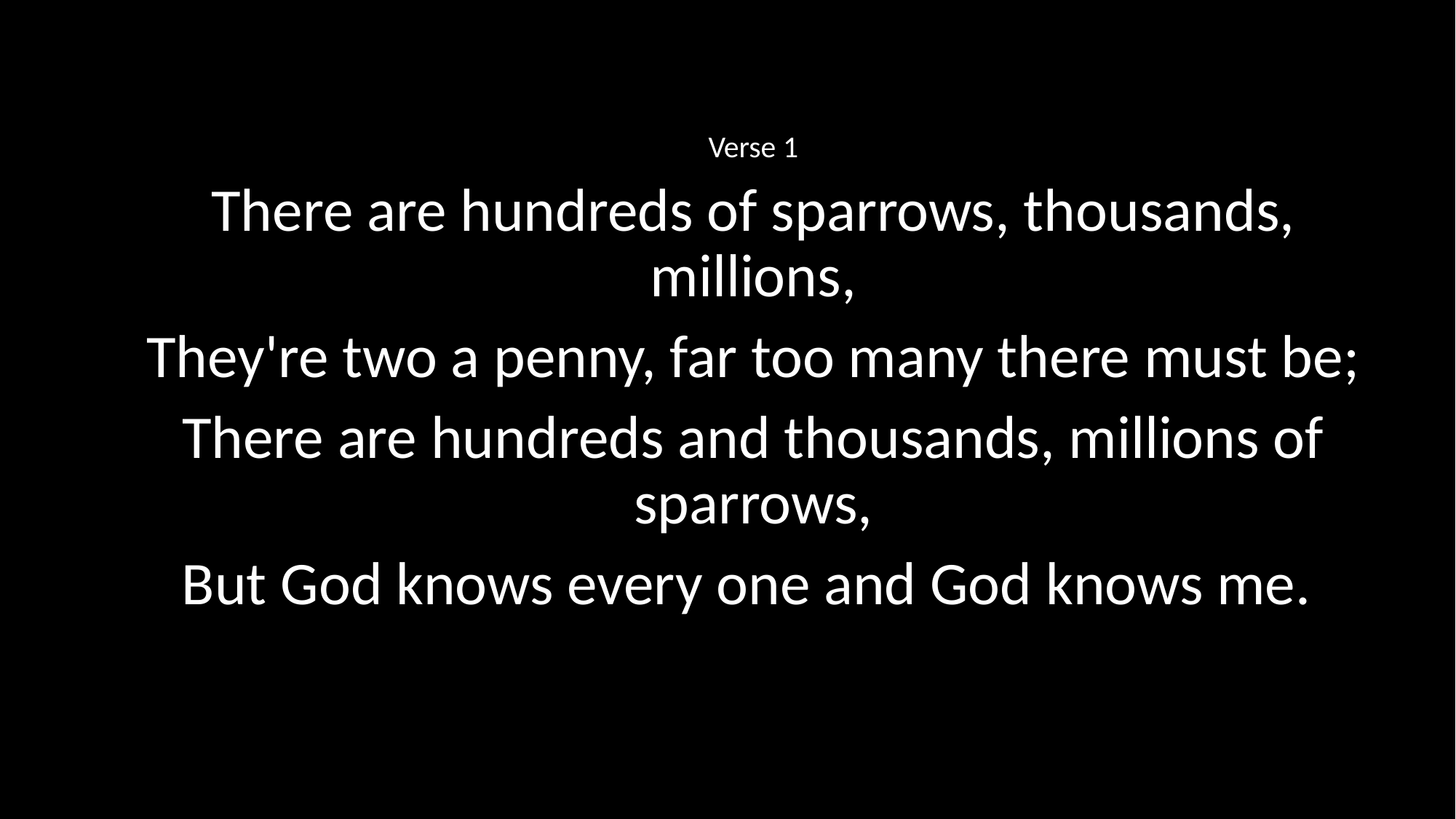

Verse 1
There are hundreds of sparrows, thousands, millions,
They're two a penny, far too many there must be;
There are hundreds and thousands, millions of sparrows,
But God knows every one and God knows me.